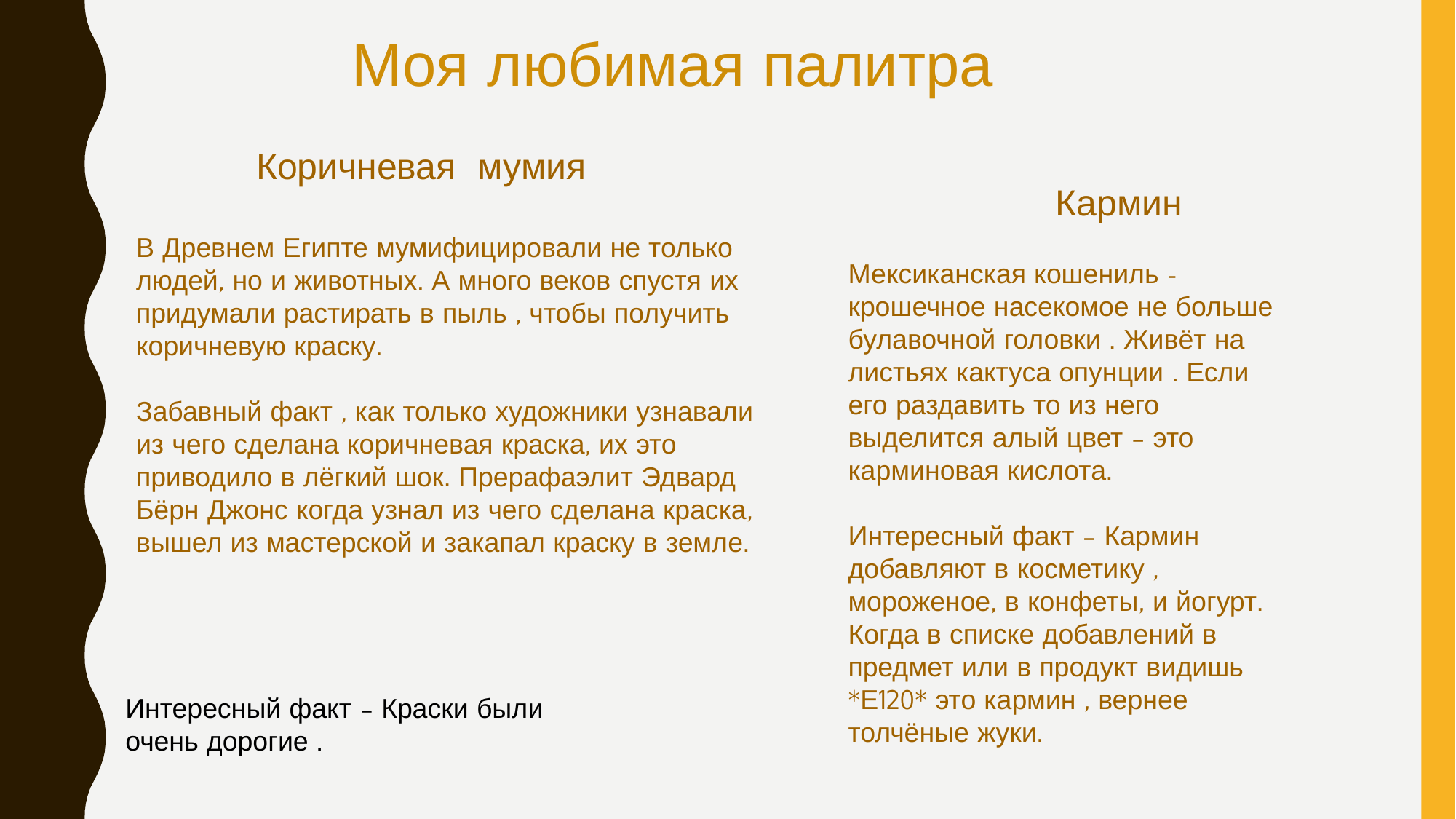

Моя любимая палитра

           Коричневая  мумия

В Древнем Египте мумифицировали не только людей, но и животных. А много веков спустя их придумали растирать в пыль , чтобы получить коричневую краску.

Забавный факт , как только художники узнавали из чего сделана коричневая краска, их это приводило в лёгкий шок. Прерафаэлит Эдвард Бёрн Джонс когда узнал из чего сделана краска, вышел из мастерской и закапал краску в земле.

                   Кармин

Мексиканская кошениль - крошечное насекомое не больше булавочной головки . Живёт на листьях кактуса опунции . Если его раздавить то из него выделится алый цвет – это карминовая кислота.

Интересный факт – Кармин добавляют в косметику , мороженое, в конфеты, и йогурт.
Когда в списке добавлений в предмет или в продукт видишь
*Е120* это кармин , вернее толчёные жуки.
Интересный факт – Краски были очень дорогие .